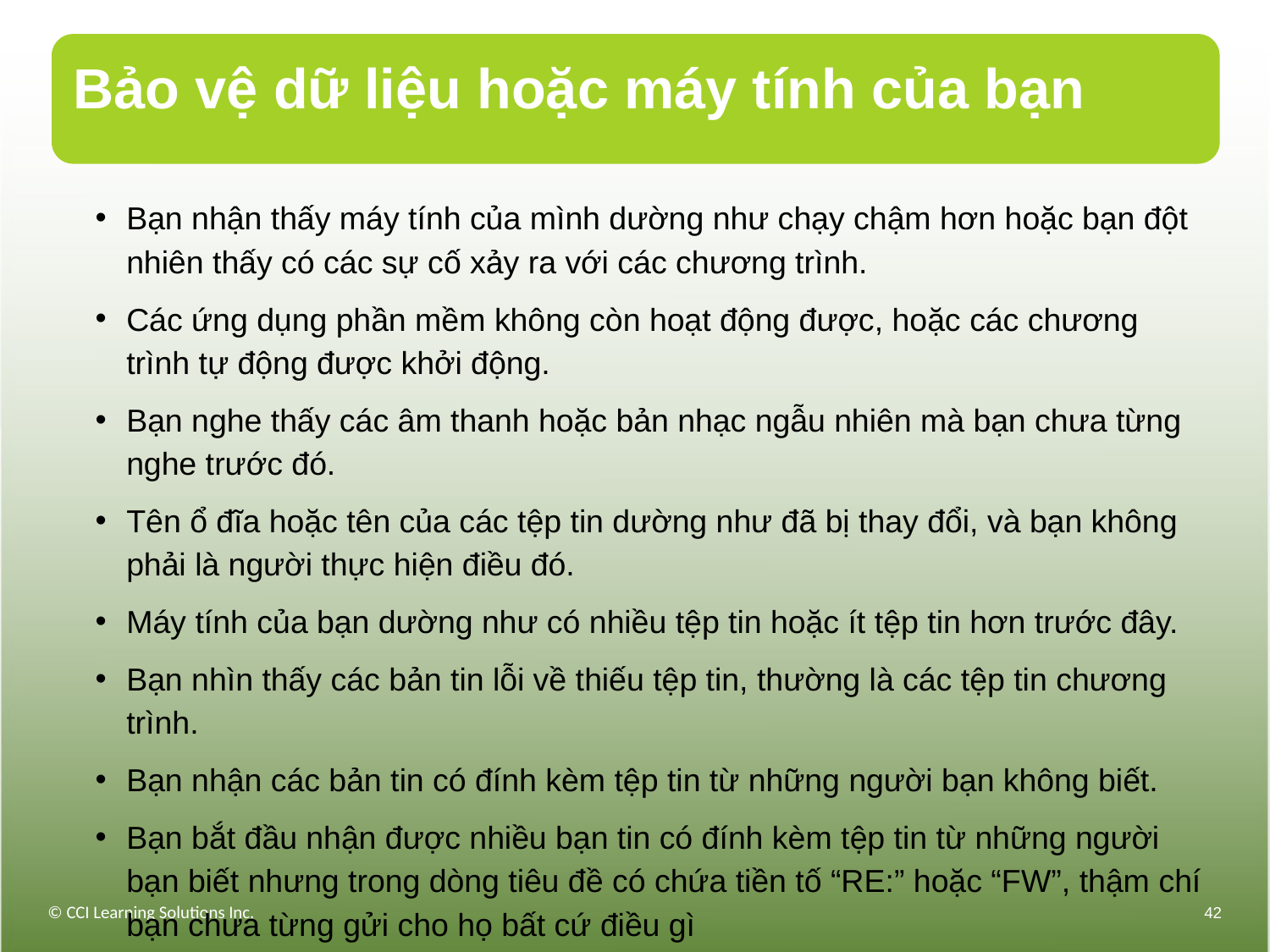

# Bảo vệ dữ liệu hoặc máy tính của bạn
Bạn nhận thấy máy tính của mình dường như chạy chậm hơn hoặc bạn đột nhiên thấy có các sự cố xảy ra với các chương trình.
Các ứng dụng phần mềm không còn hoạt động được, hoặc các chương trình tự động được khởi động.
Bạn nghe thấy các âm thanh hoặc bản nhạc ngẫu nhiên mà bạn chưa từng nghe trước đó.
Tên ổ đĩa hoặc tên của các tệp tin dường như đã bị thay đổi, và bạn không phải là người thực hiện điều đó.
Máy tính của bạn dường như có nhiều tệp tin hoặc ít tệp tin hơn trước đây.
Bạn nhìn thấy các bản tin lỗi về thiếu tệp tin, thường là các tệp tin chương trình.
Bạn nhận các bản tin có đính kèm tệp tin từ những người bạn không biết.
Bạn bắt đầu nhận được nhiều bạn tin có đính kèm tệp tin từ những người bạn biết nhưng trong dòng tiêu đề có chứa tiền tố “RE:” hoặc “FW”, thậm chí bạn chưa từng gửi cho họ bất cứ điều gì
© CCI Learning Solutions Inc.
42